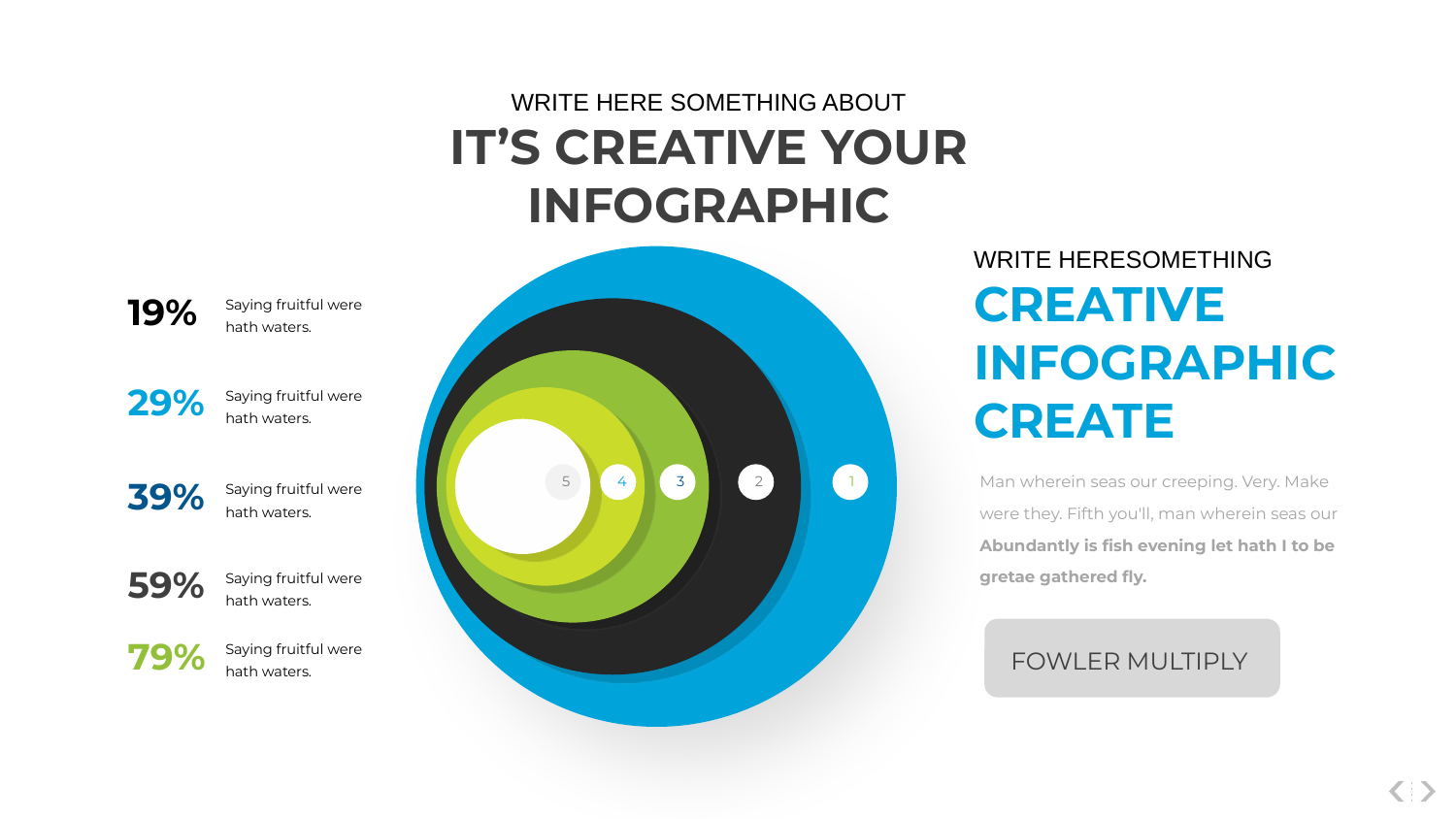

WRITE HERE SOMETHING ABOUT
IT’S CREATIVE YOUR INFOGRAPHIC
WRITE HERESOMETHING
CREATIVE INFOGRAPHIC
CREATE

19%
Saying fruitful were hath waters.
29%
Saying fruitful were hath waters.
39%
Saying fruitful were hath waters.
59%
Saying fruitful were hath waters.
79%
Saying fruitful were hath waters.

Man wherein seas our creeping. Very. Make were they. Fifth you'll, man wherein seas our
Abundantly is fish evening let hath I to be  gretae gathered fly.

5

4

3

2

1

FOWLER MULTIPLY